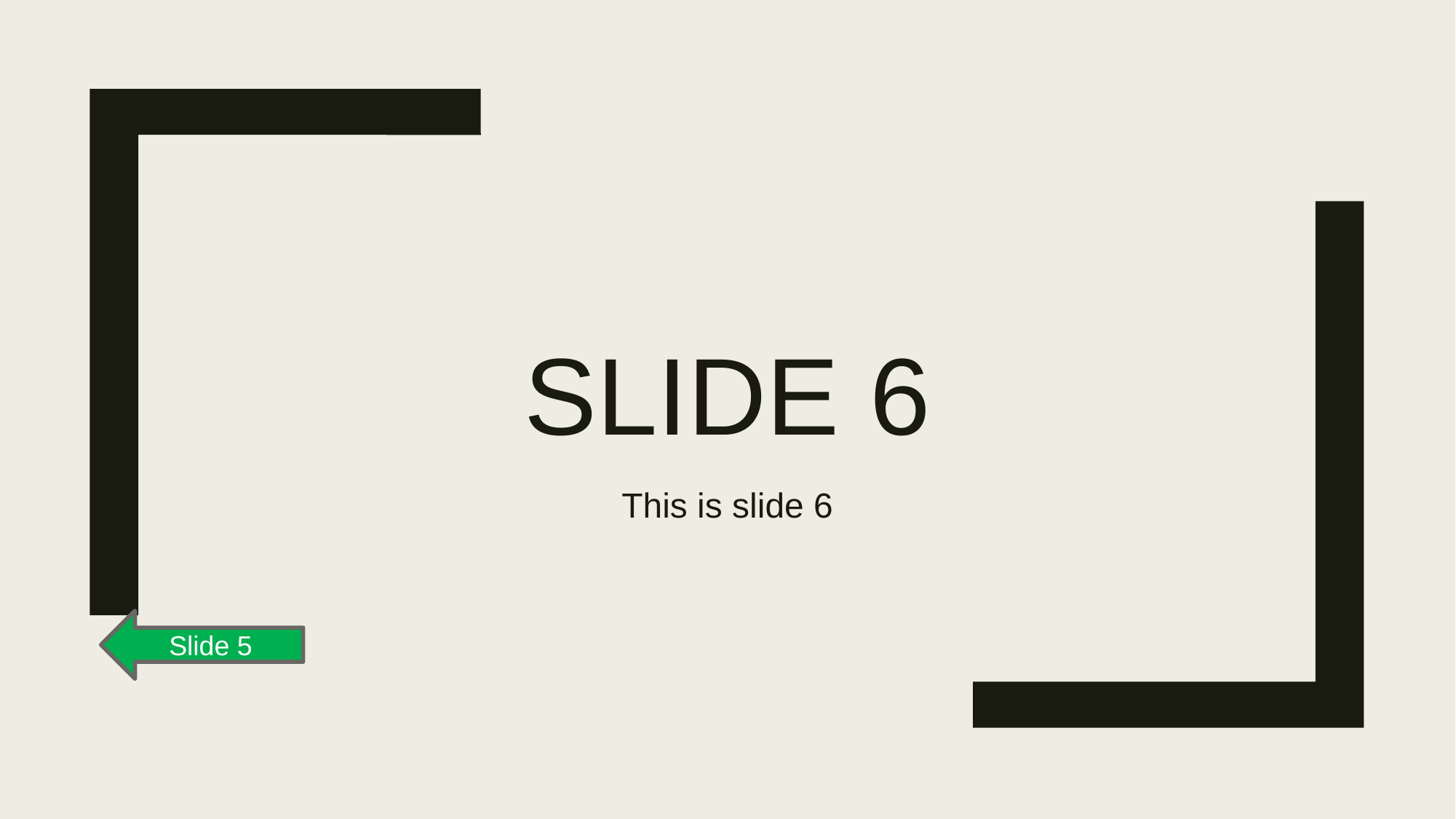

# Slide 6
This is slide 6
Slide 5